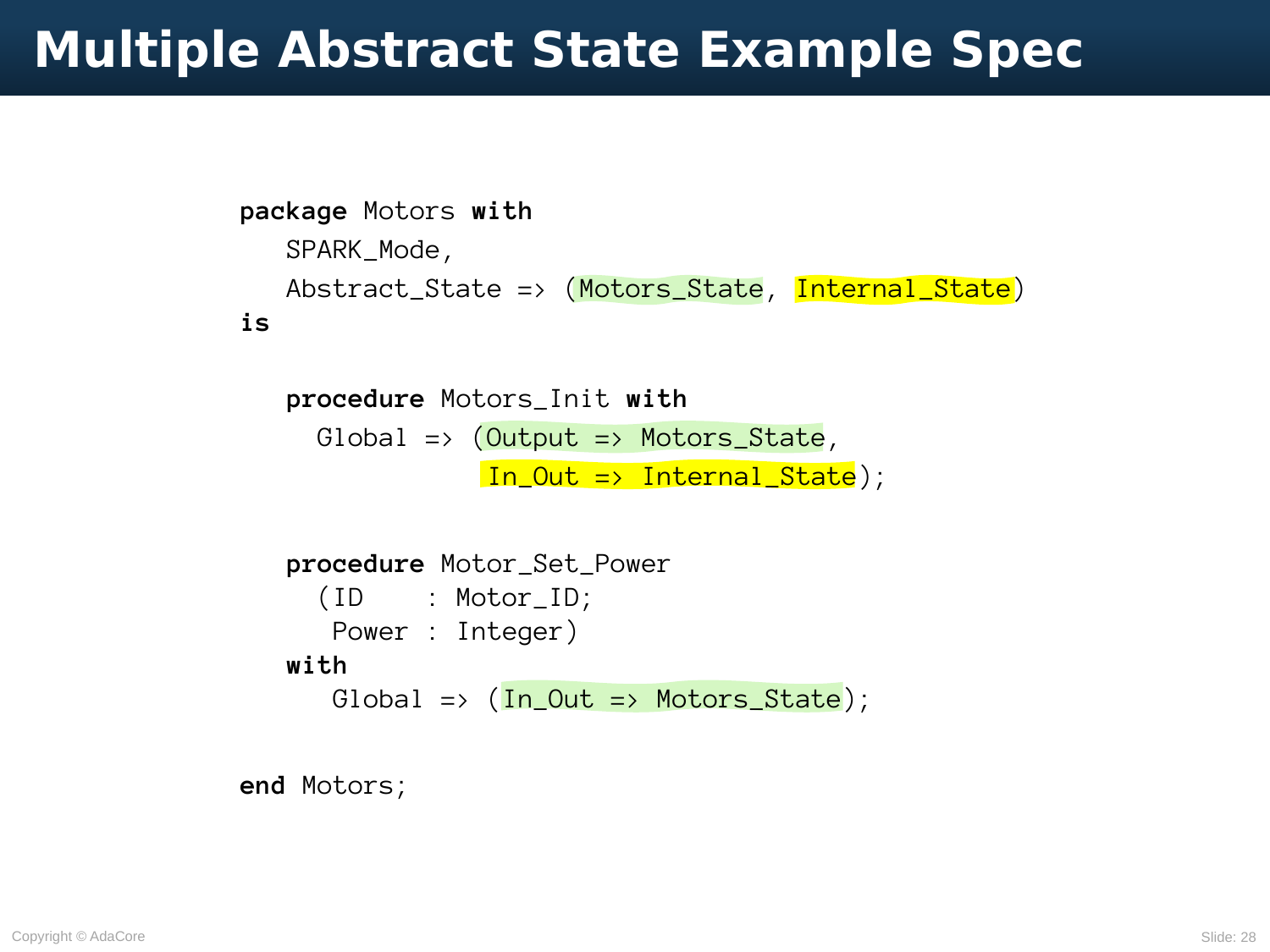

# Multiple Abstract State Example Spec
package Motors with
   SPARK_Mode,
   Abstract_State => (Motors_State, Internal_State)
is
   procedure Motors_Init with
     Global => (Output => Motors_State,
                In_Out => Internal_State);
   procedure Motor_Set_Power
     (ID    : Motor_ID;
      Power : Integer)
   with
      Global => (In_Out => Motors_State);
end Motors;